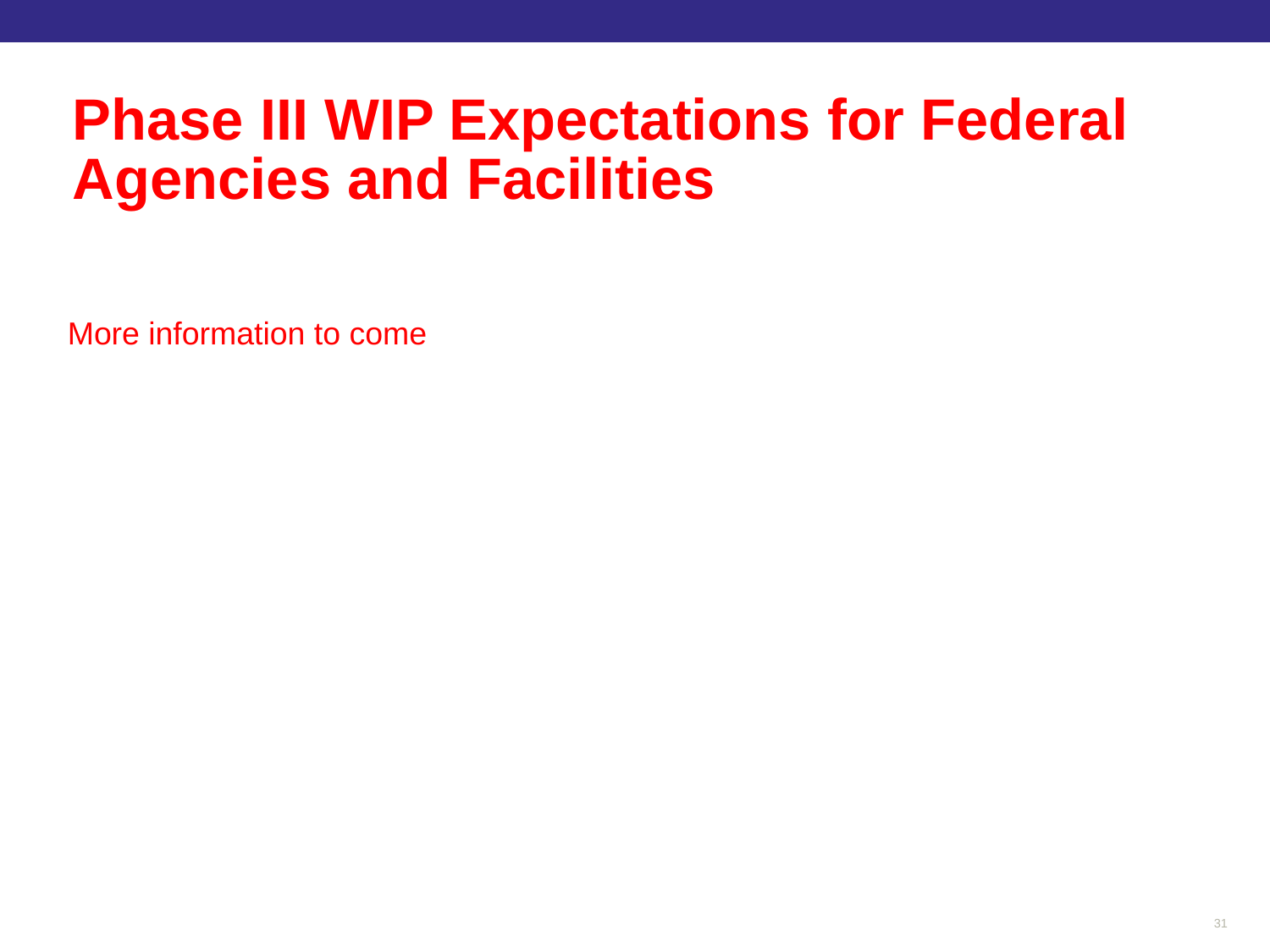

Phase III WIP Expectations for Federal Agencies and Facilities
More information to come
31